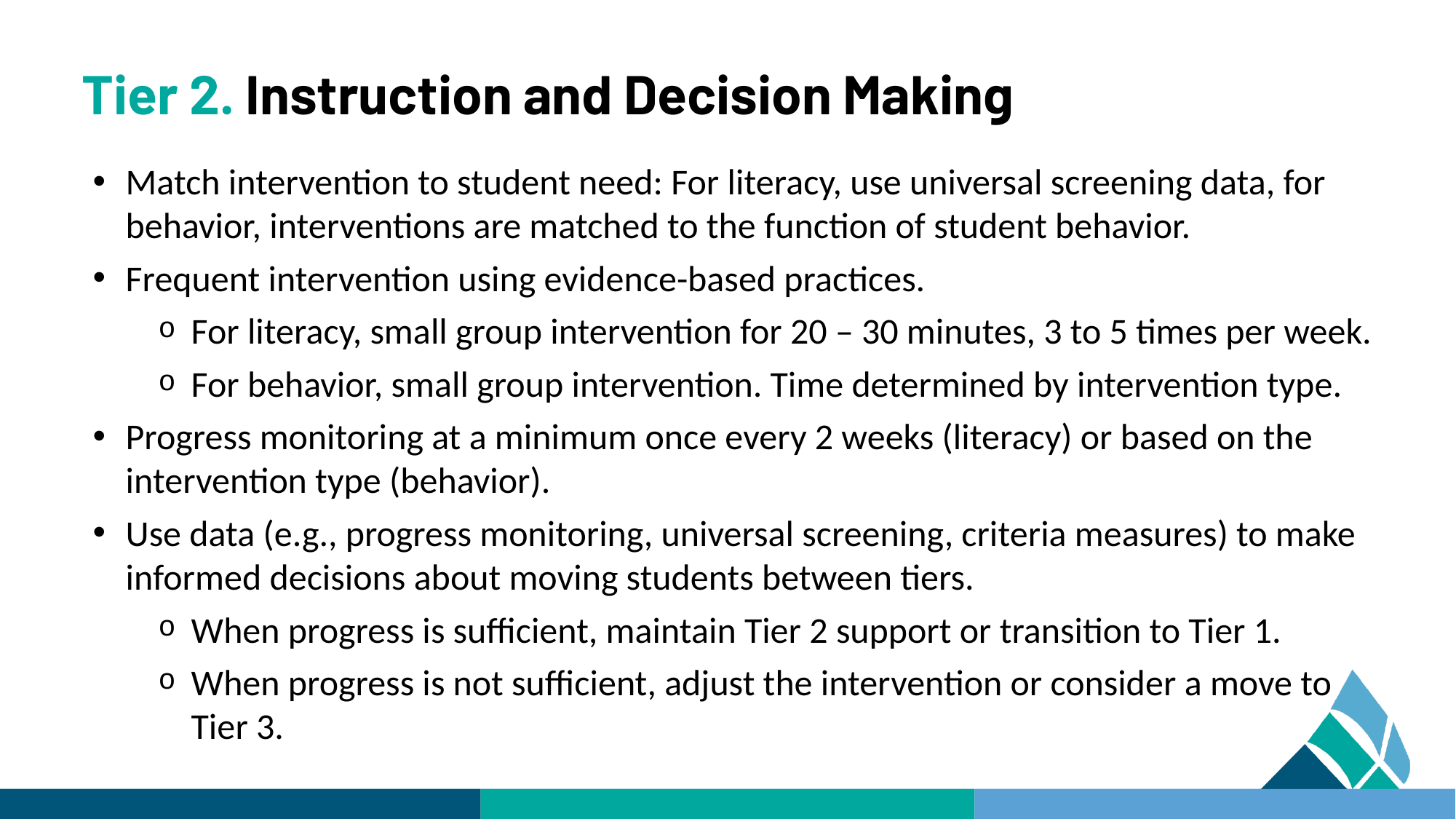

# Tier 2. Instruction and Decision Making
Match intervention to student need: For literacy, use universal screening data, for behavior, interventions are matched to the function of student behavior.
Frequent intervention using evidence-based practices.
For literacy, small group intervention for 20 – 30 minutes, 3 to 5 times per week.
For behavior, small group intervention. Time determined by intervention type.
Progress monitoring at a minimum once every 2 weeks (literacy) or based on the intervention type (behavior).
Use data (e.g., progress monitoring, universal screening, criteria measures) to make informed decisions about moving students between tiers.
When progress is sufficient, maintain Tier 2 support or transition to Tier 1.
When progress is not sufficient, adjust the intervention or consider a move to Tier 3.